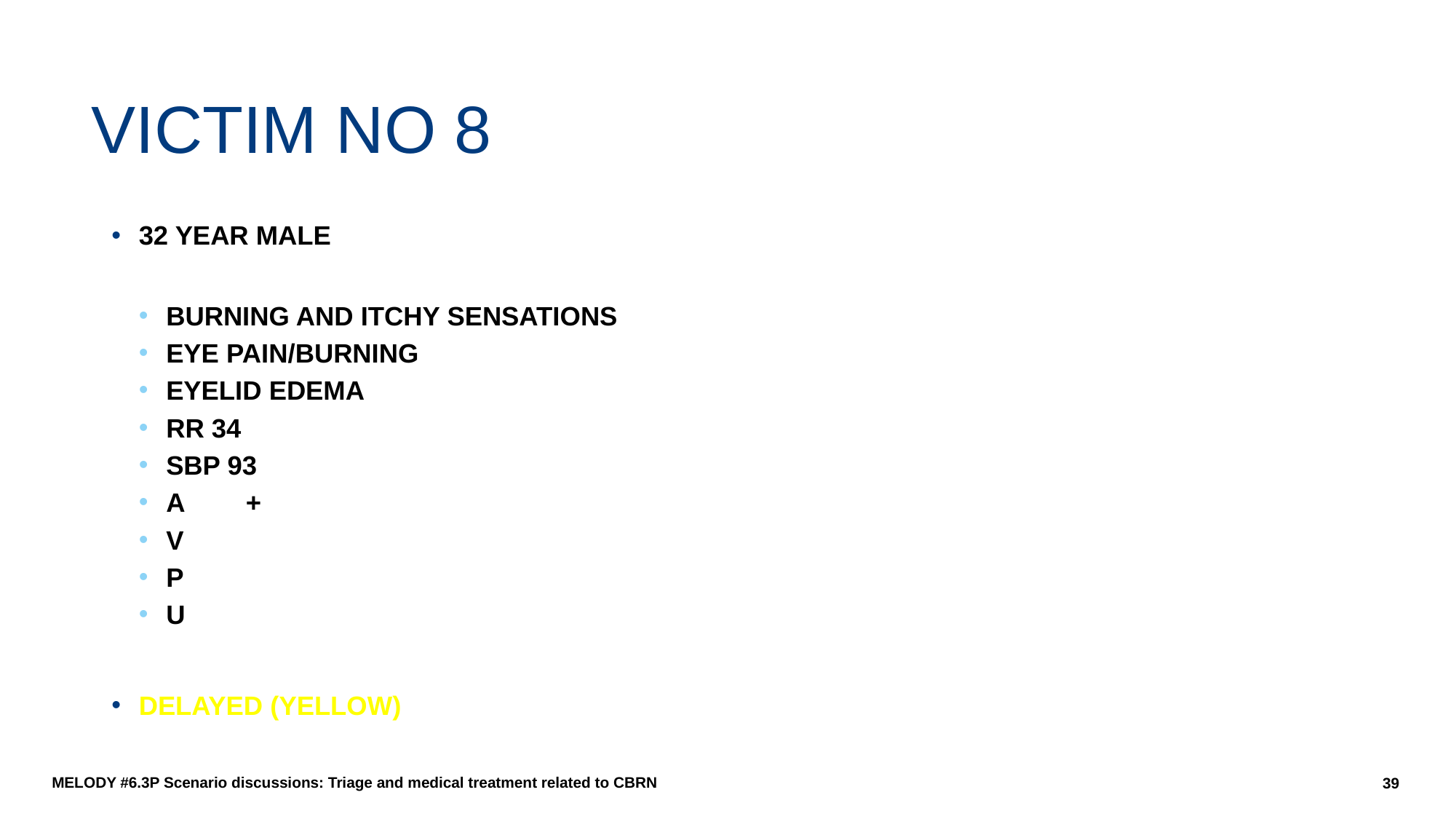

# VICTIM NO 8
32 YEAR MALE

BURNING AND ITCHY SENSATIONS
EYE PAIN/BURNING
EYELID EDEMA
RR 34
SBP 93
A	+
V
P
U

DELAYED (YELLOW)

MELODY #6.3P Scenario discussions: Triage and medical treatment related to CBRN
39